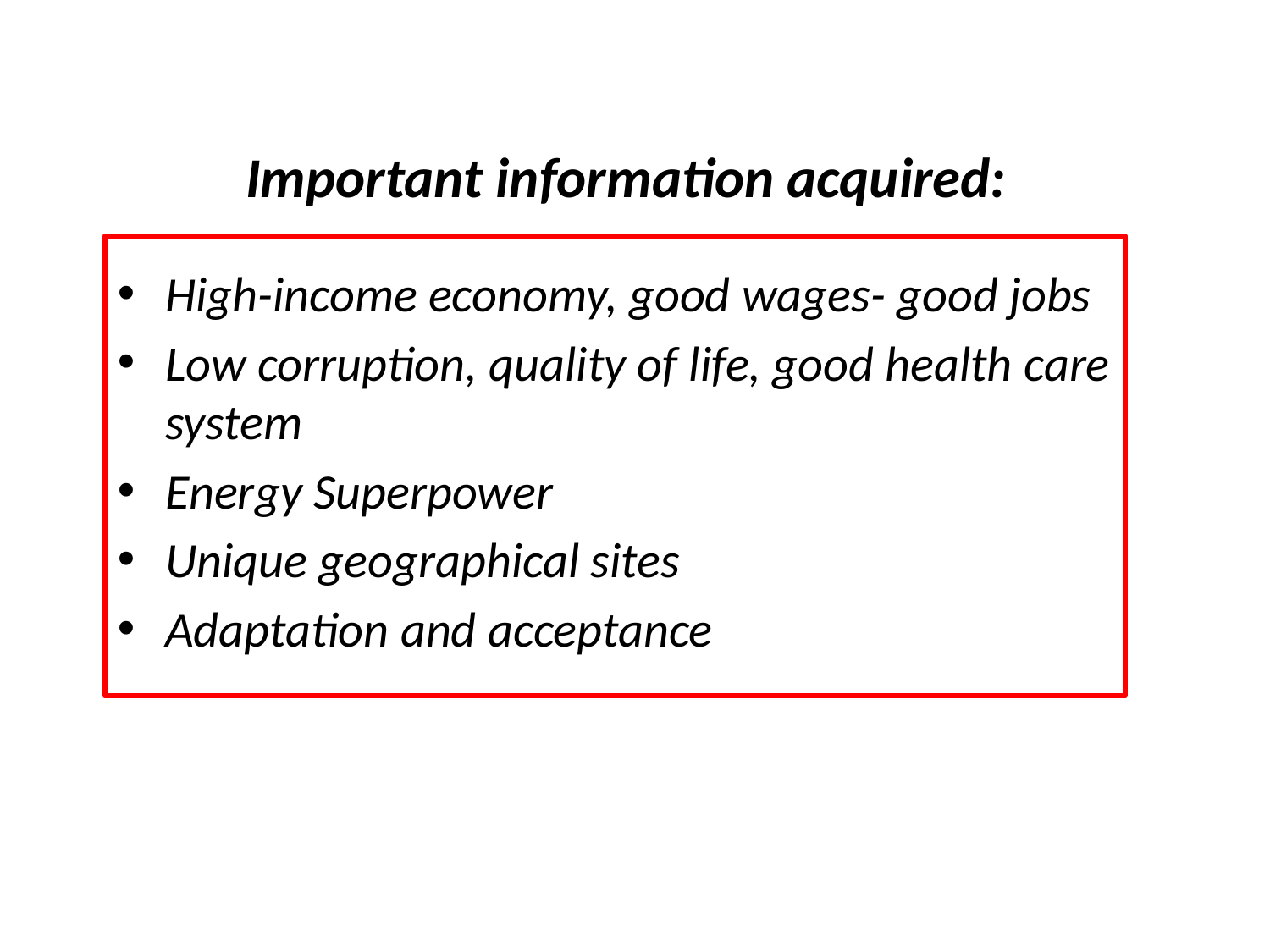

# Important information acquired:

High-income economy, good wages- good jobs
Low corruption, quality of life, good health care system
Energy Superpower
Unique geographical sites
Adaptation and acceptance